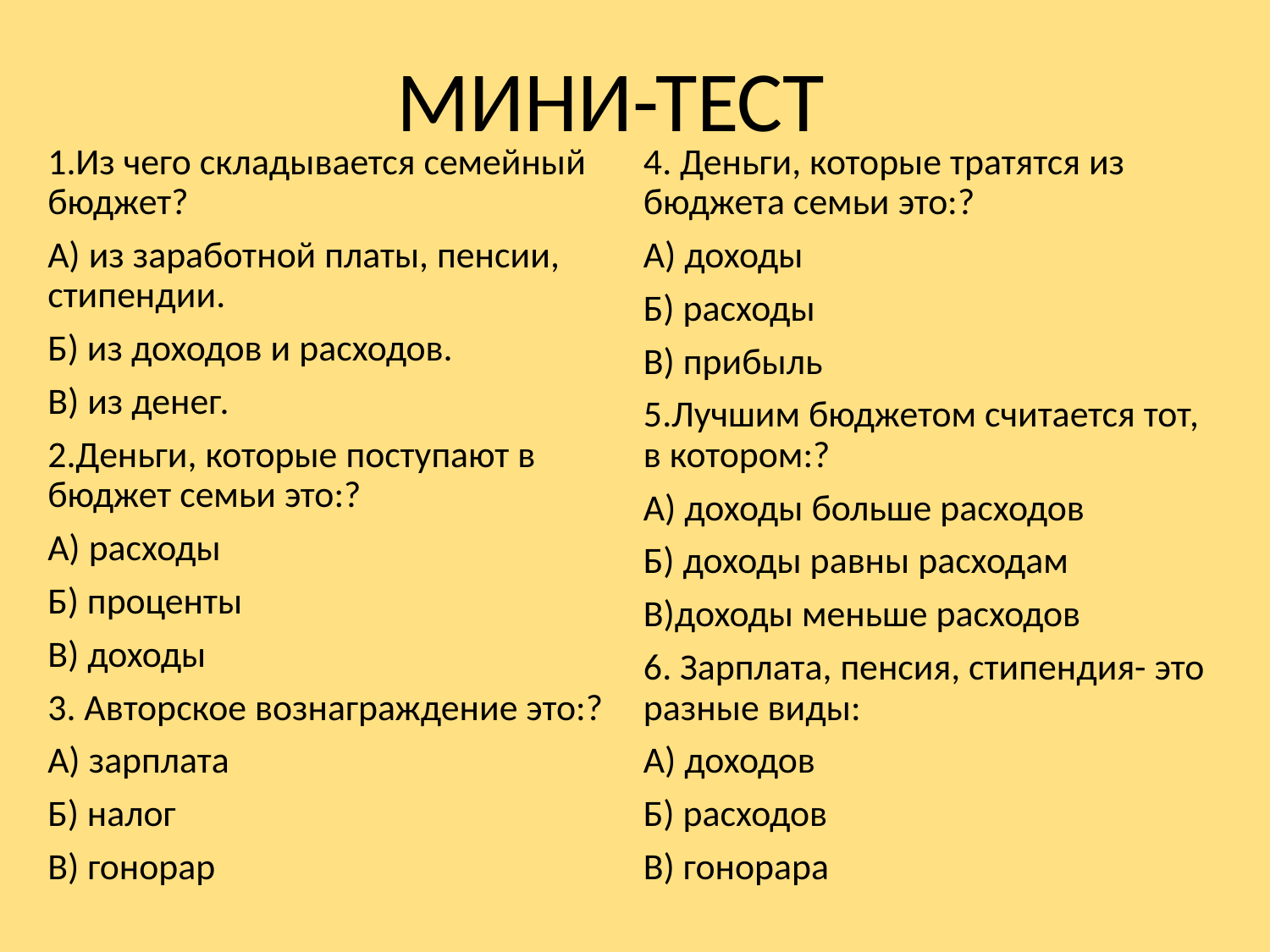

# МИНИ-ТЕСТ
1.Из чего складывается семейный бюджет?
А) из заработной платы, пенсии, стипендии.
Б) из доходов и расходов.
В) из денег.
2.Деньги, которые поступают в бюджет семьи это:?
А) расходы
Б) проценты
В) доходы
3. Авторское вознаграждение это:?
А) зарплата
Б) налог
В) гонорар
4. Деньги, которые тратятся из бюджета семьи это:?
А) доходы
Б) расходы
В) прибыль
5.Лучшим бюджетом считается тот, в котором:?
А) доходы больше расходов
Б) доходы равны расходам
В)доходы меньше расходов
6. Зарплата, пенсия, стипендия- это разные виды:
А) доходов
Б) расходов
В) гонорара